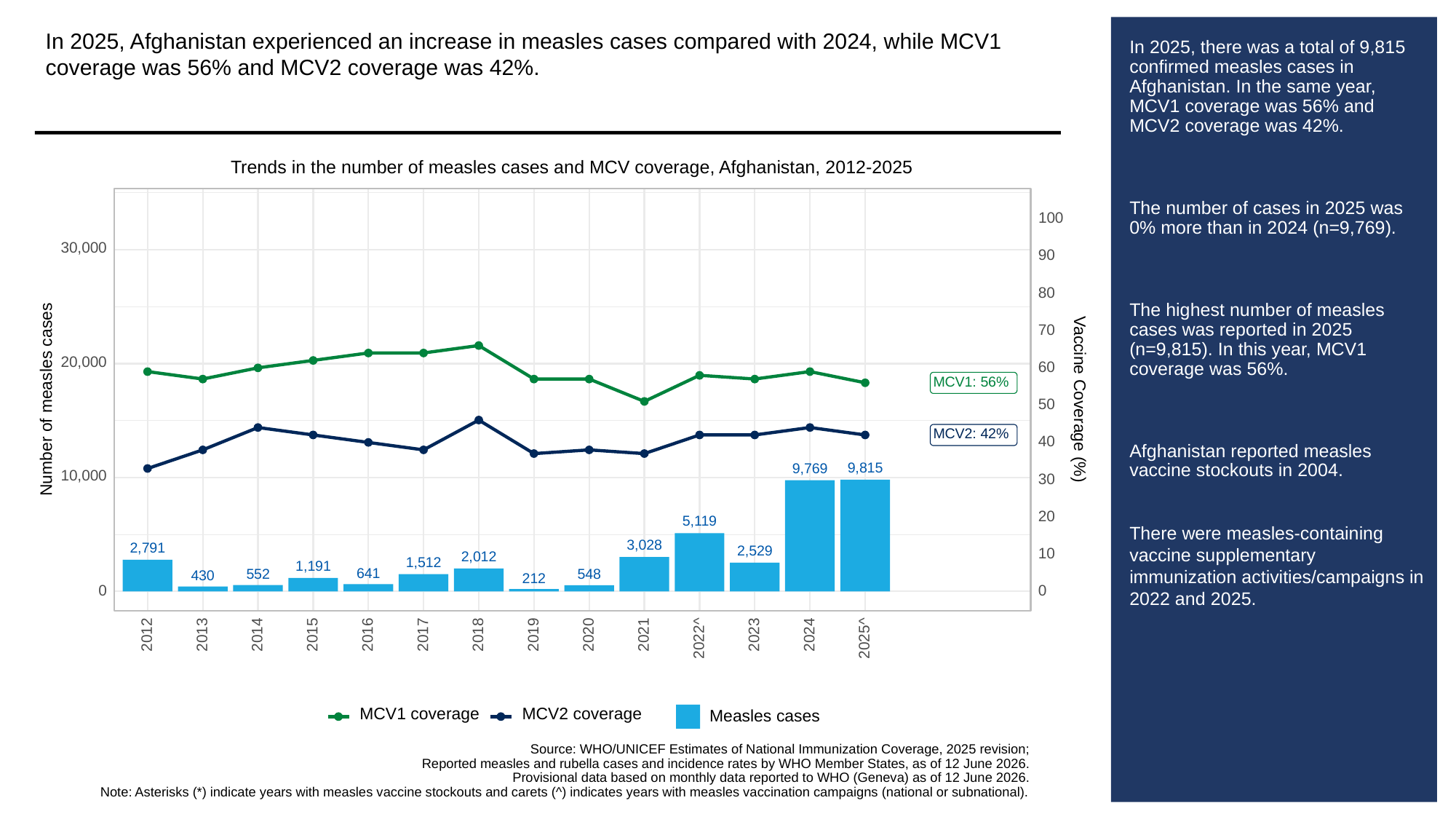

In 2025, Afghanistan experienced an increase in measles cases compared with 2024, while MCV1 coverage was 56% and MCV2 coverage was 42%.
# In 2025, there was a total of 9,815 confirmed measles cases in Afghanistan. In the same year, MCV1 coverage was 56% and MCV2 coverage was 42%.

The number of cases in 2025 was 0% more than in 2024 (n=9,769).

The highest number of measles cases was reported in 2025 (n=9,815). In this year, MCV1 coverage was 56%.

Afghanistan reported measles vaccine stockouts in 2004.

There were measles-containing vaccine supplementary immunization activities/campaigns in 2022 and 2025.

Trends in the number of measles cases and MCV coverage, Afghanistan, 2012-2025

100
30,000

90
80

70

20,000

60

MCV1: 56%

Vaccine Coverage (%)
Number of measles cases

50

MCV2: 42%

40

9,815
9,769

10,000
30

20
5,119

3,028
2,791
2,529
10
2,012
1,512

1,191

641
552
548
430
212

0
0

2013
2023
2012
2014
2015
2016
2017
2018
2019
2020
2021
2024
2022^
2025^

MCV1 coverage
MCV2 coverage
Measles cases

Source: WHO/UNICEF Estimates of National Immunization Coverage, 2025 revision;
Reported measles and rubella cases and incidence rates by WHO Member States, as of 12 June 2026.
Provisional data based on monthly data reported to WHO (Geneva) as of 12 June 2026.
Note: Asterisks (*) indicate years with measles vaccine stockouts and carets (^) indicates years with measles vaccination campaigns (national or subnational).